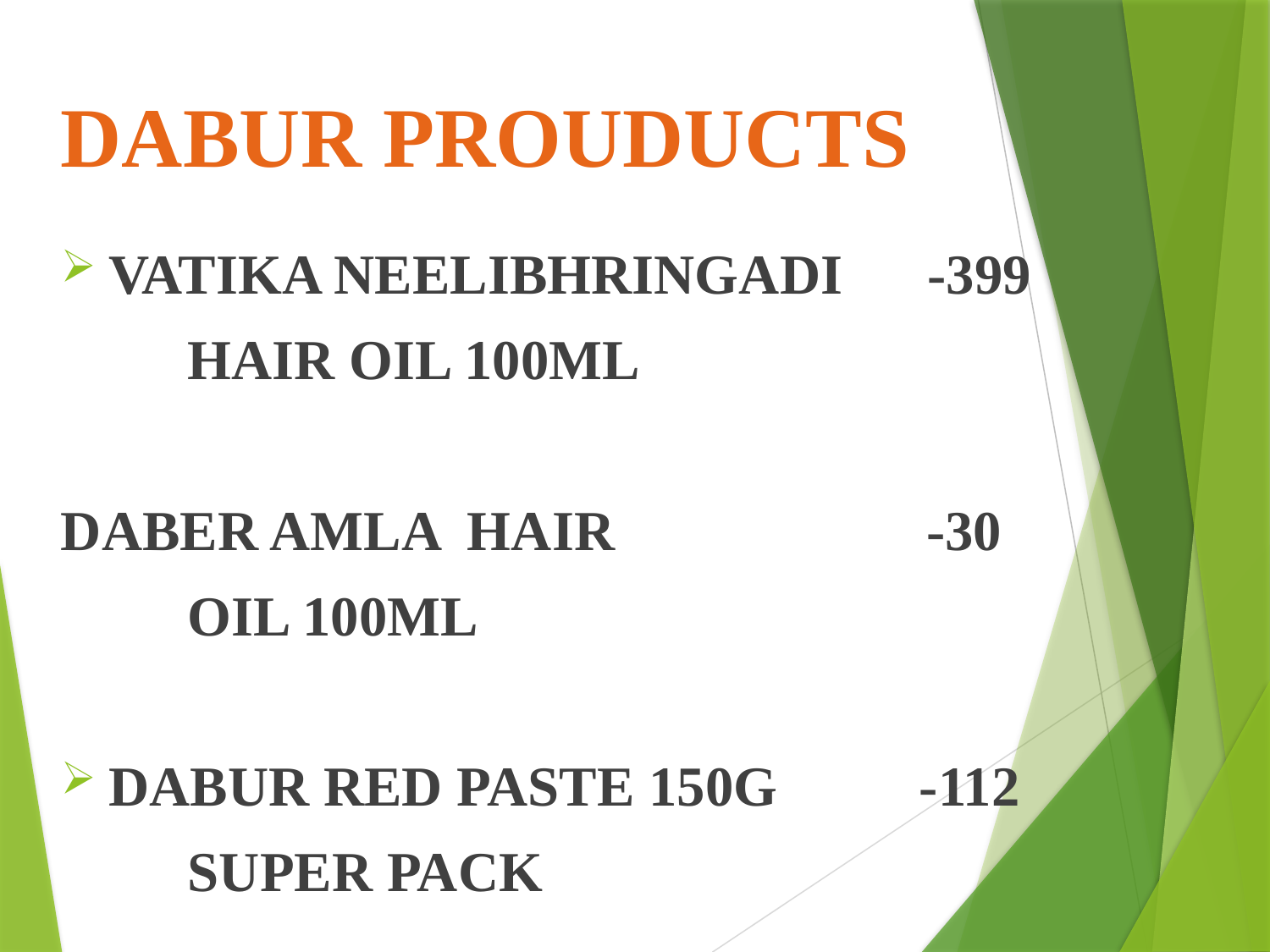

# DABUR PROUDUCTS
VATIKA NEELIBHRINGADI      -399
	HAIR OIL 100ML

DABER AMLA  HAIR                      -30
	OIL 100ML

DABUR RED PASTE 150G          -112
	SUPER PACK